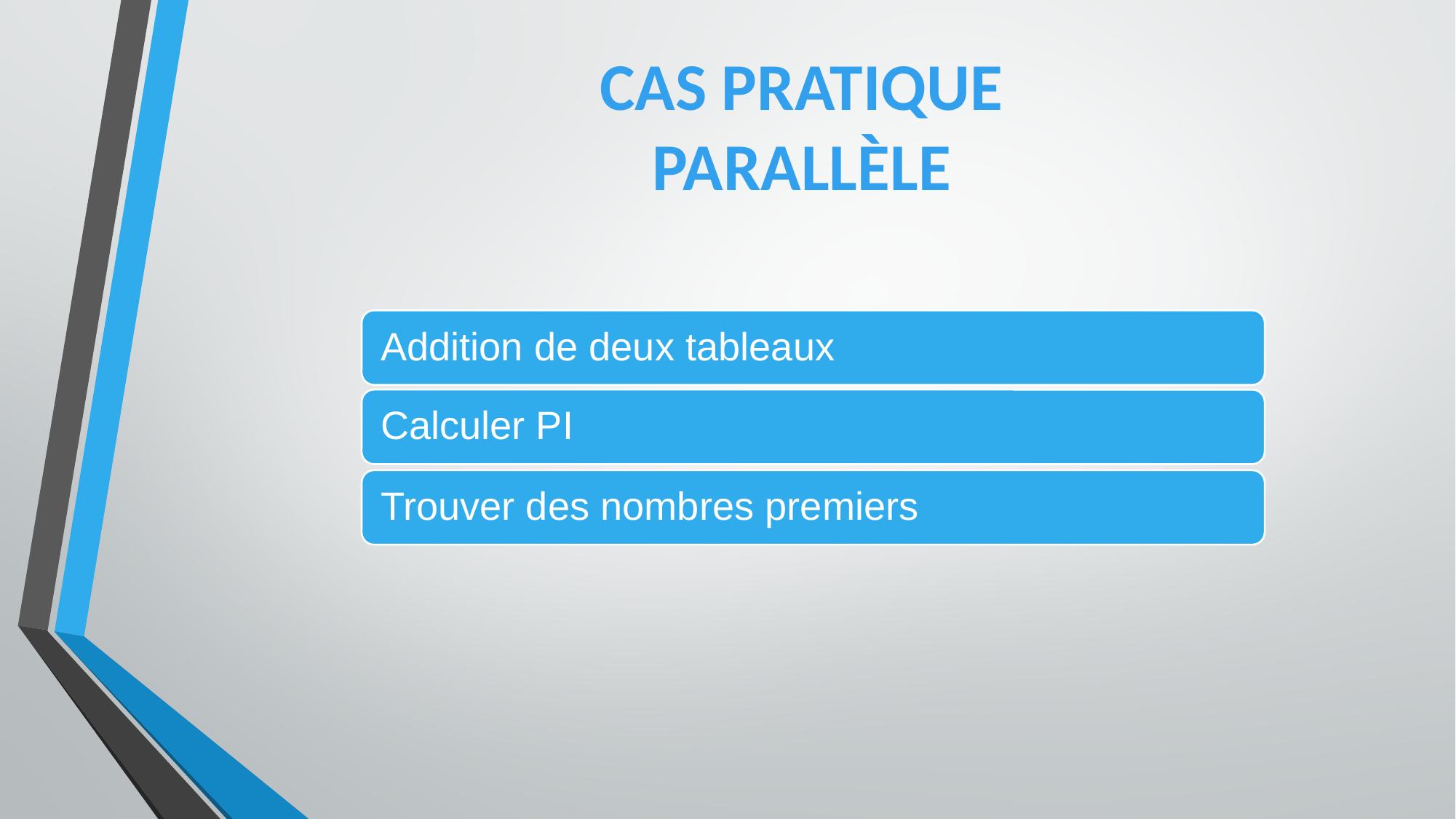

cas pratique parallèle
Addition de deux tableaux
Calculer PI
Trouver des nombres premiers